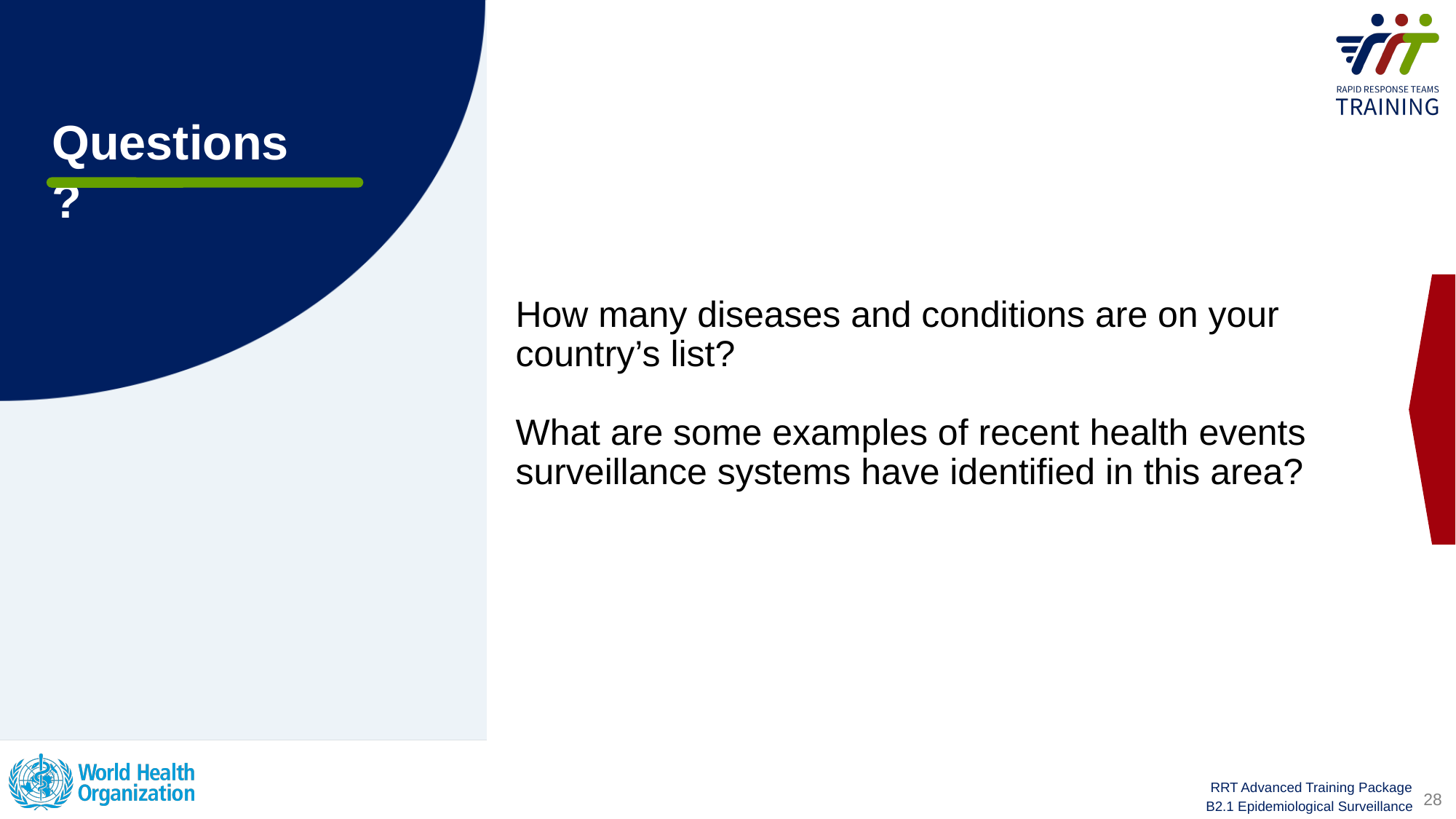

How many diseases and conditions are on your country’s list?
What are some examples of recent health events surveillance systems have identified in this area?